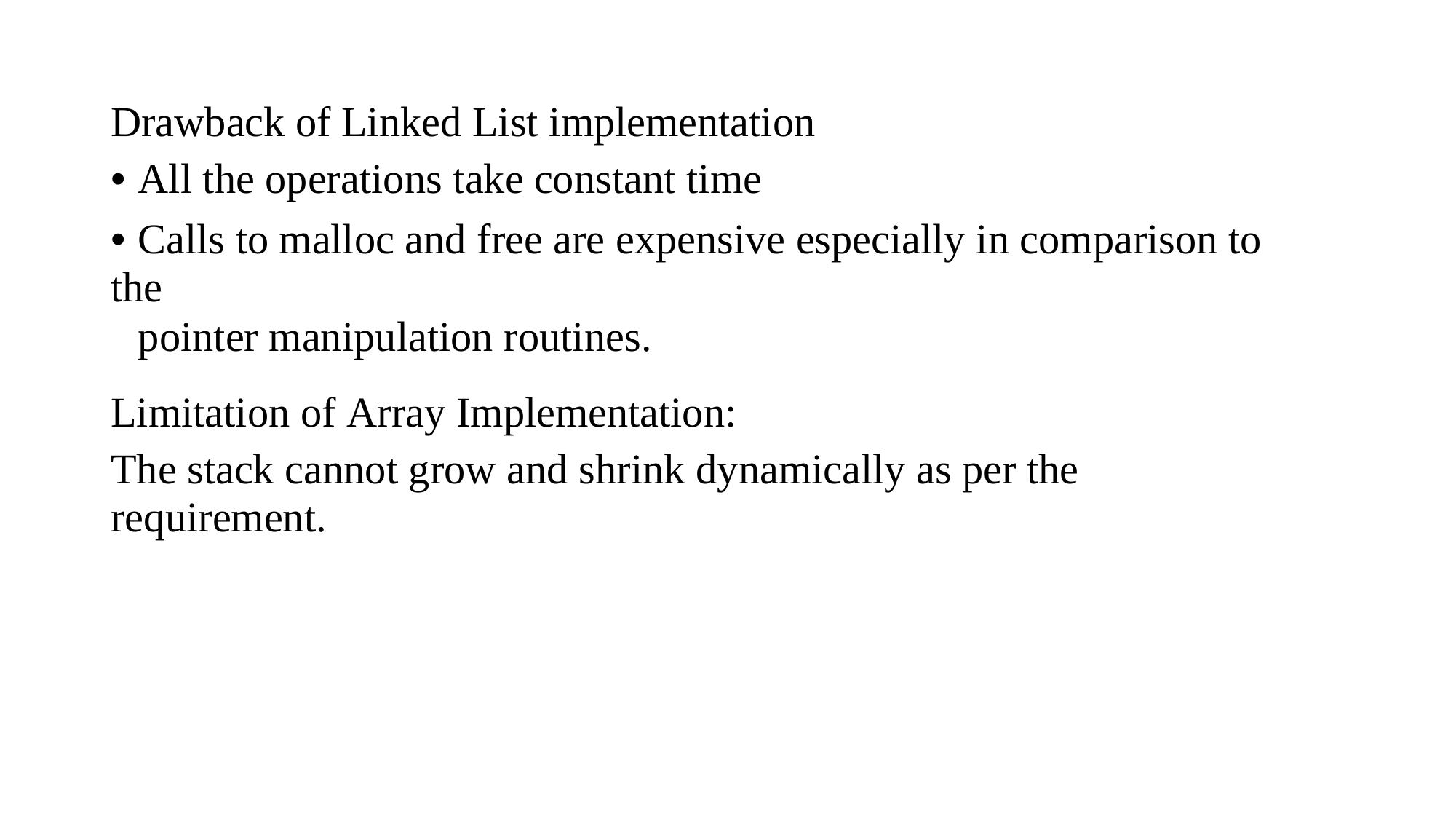

Drawback of Linked List implementation
• All the operations take constant time
• Calls to malloc and free are expensive especially in comparison to the
pointer manipulation routines.
Limitation of Array Implementation:
The stack cannot grow and shrink dynamically as per the requirement.